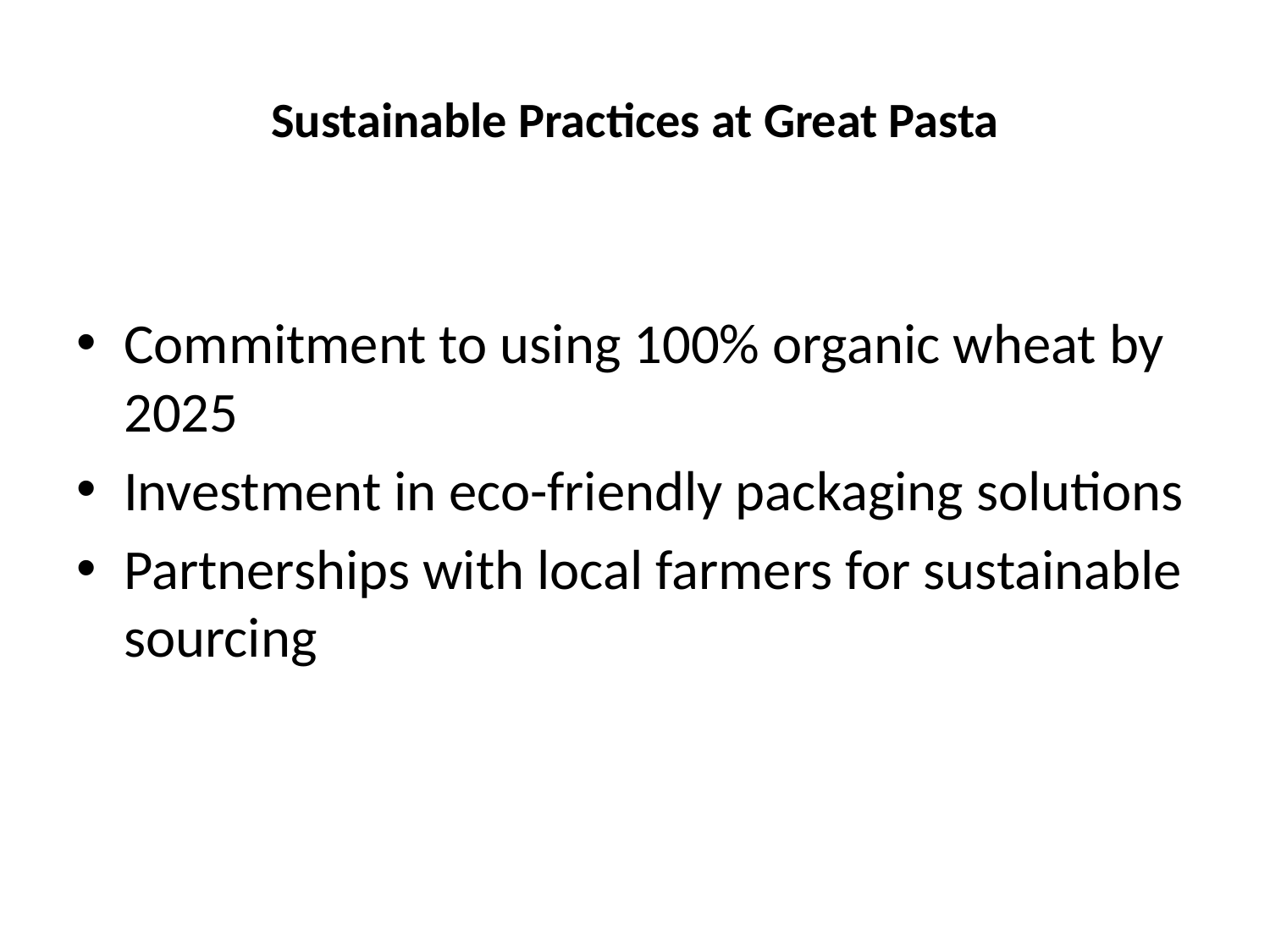

# Sustainable Practices at Great Pasta

Commitment to using 100% organic wheat by 2025
Investment in eco-friendly packaging solutions
Partnerships with local farmers for sustainable sourcing